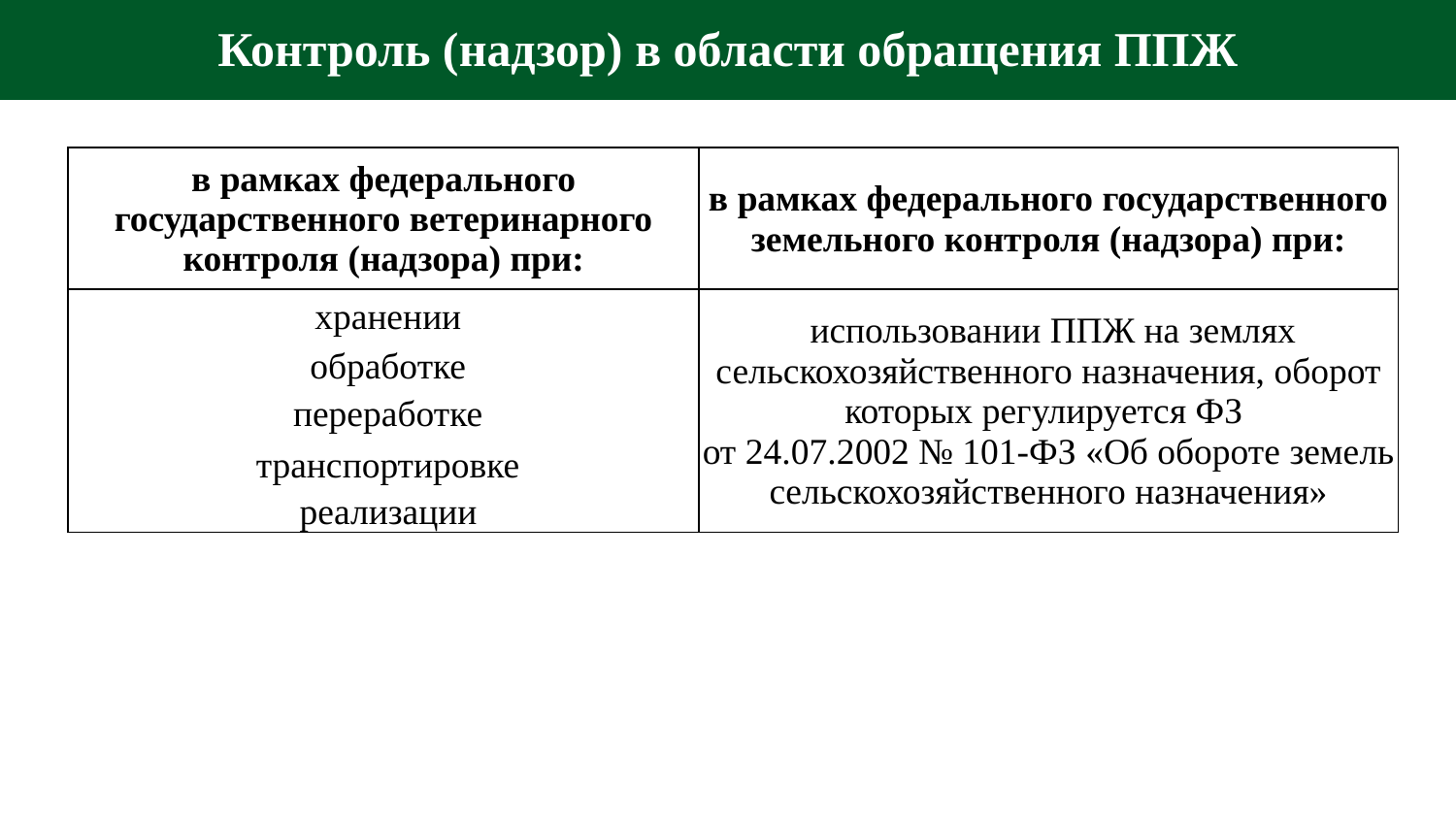

Контроль (надзор) в области обращения ППЖ

| в рамках федерального государственного ветеринарного контроля (надзора) при: | в рамках федерального государственного земельного контроля (надзора) при: |
| --- | --- |
| хранении | использовании ППЖ на землях сельскохозяйственного назначения, оборот которых регулируется ФЗ от 24.07.2002 № 101-ФЗ «Об обороте земель сельскохозяйственного назначения» |
| обработке |  |
| переработке |  |
| транспортировке |  |
| реализации |  |